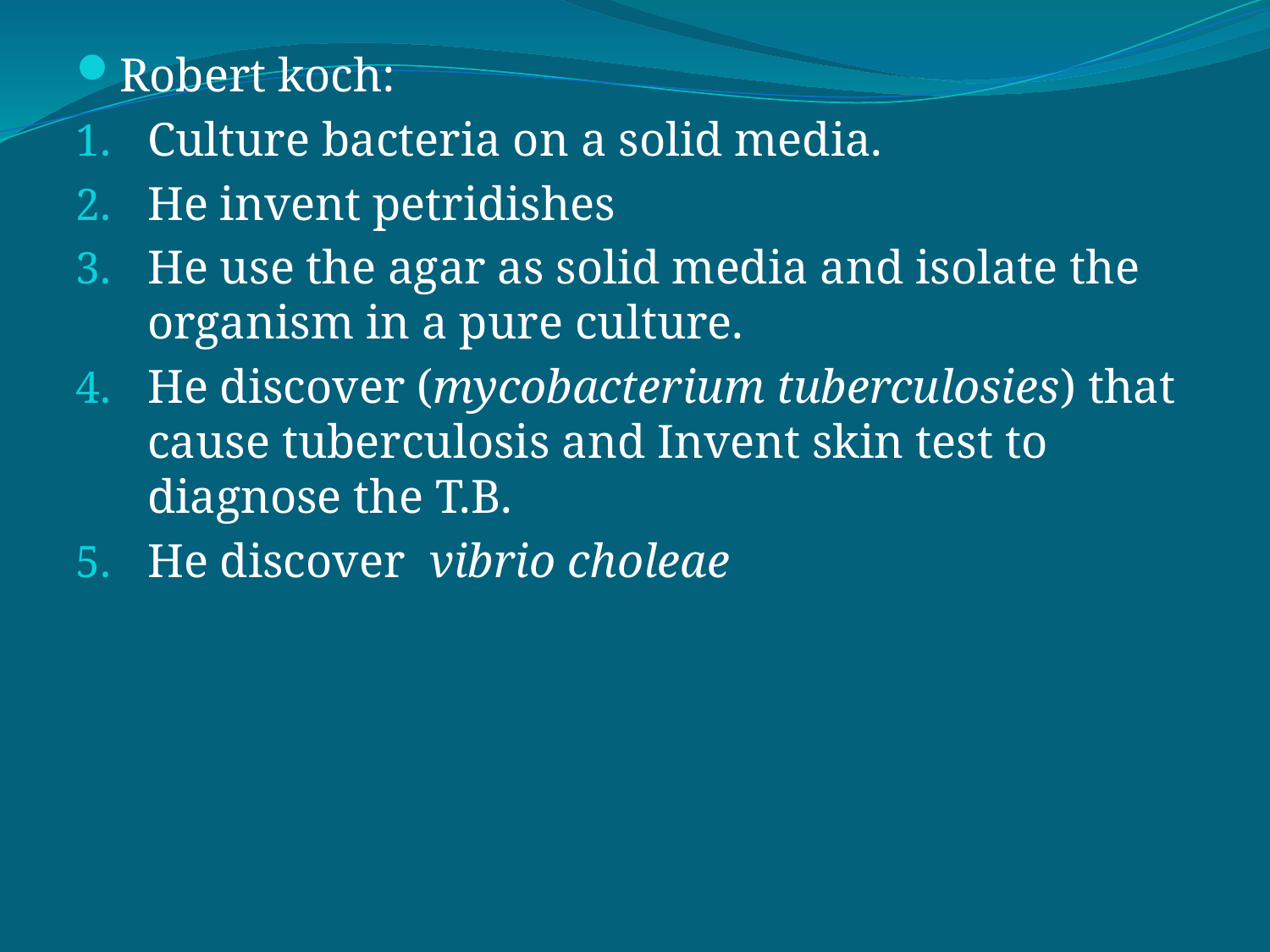

Robert koch:
Culture bacteria on a solid media.
He invent petridishes
He use the agar as solid media and isolate the organism in a pure culture.
He discover (mycobacterium tuberculosies) that cause tuberculosis and Invent skin test to diagnose the T.B.
He discover  vibrio choleae